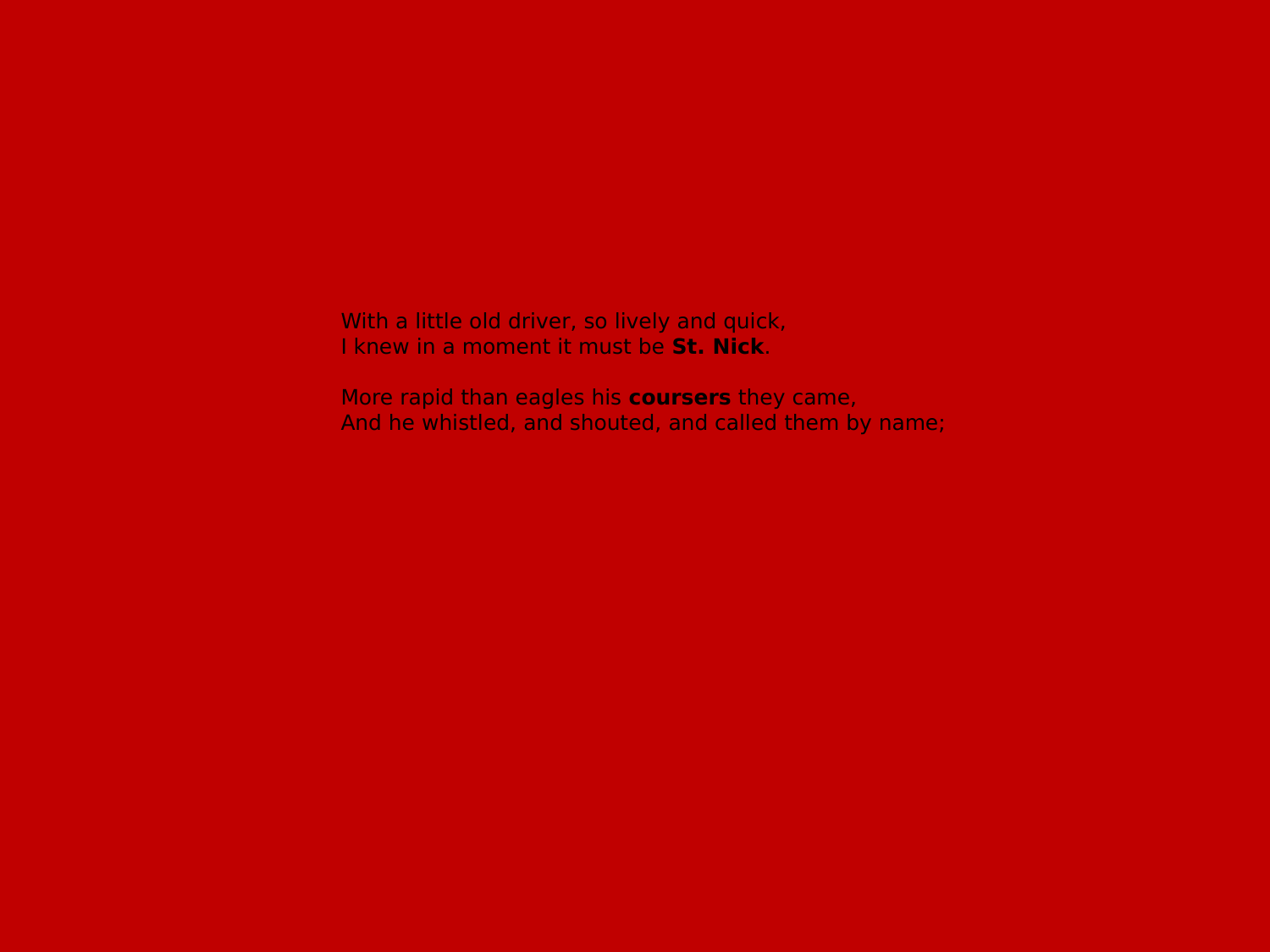

With a little old driver, so lively and quick,
I knew in a moment it must be St. Nick.
More rapid than eagles his coursers they came,
And he whistled, and shouted, and called them by name;